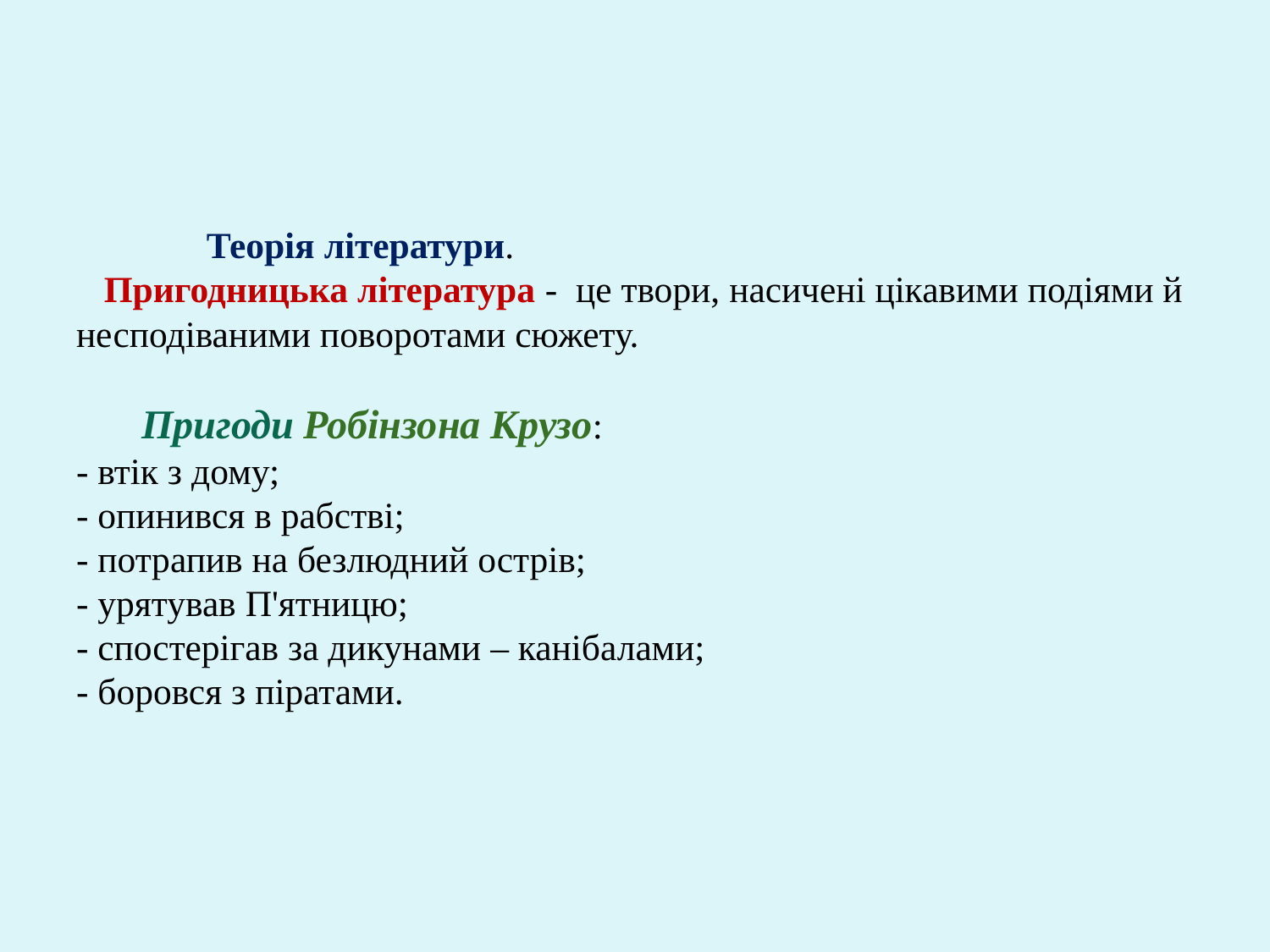

# Теорія літератури. Пригодницька література -  це твори, насичені цікавими подіями й несподіваними поворотами сюжету. Пригоди Робінзона Крузо: - втік з дому; - опинився в рабстві; - потрапив на безлюдний острів; - урятував П'ятницю; - спостерігав за дикунами – канібалами; - боровся з піратами.